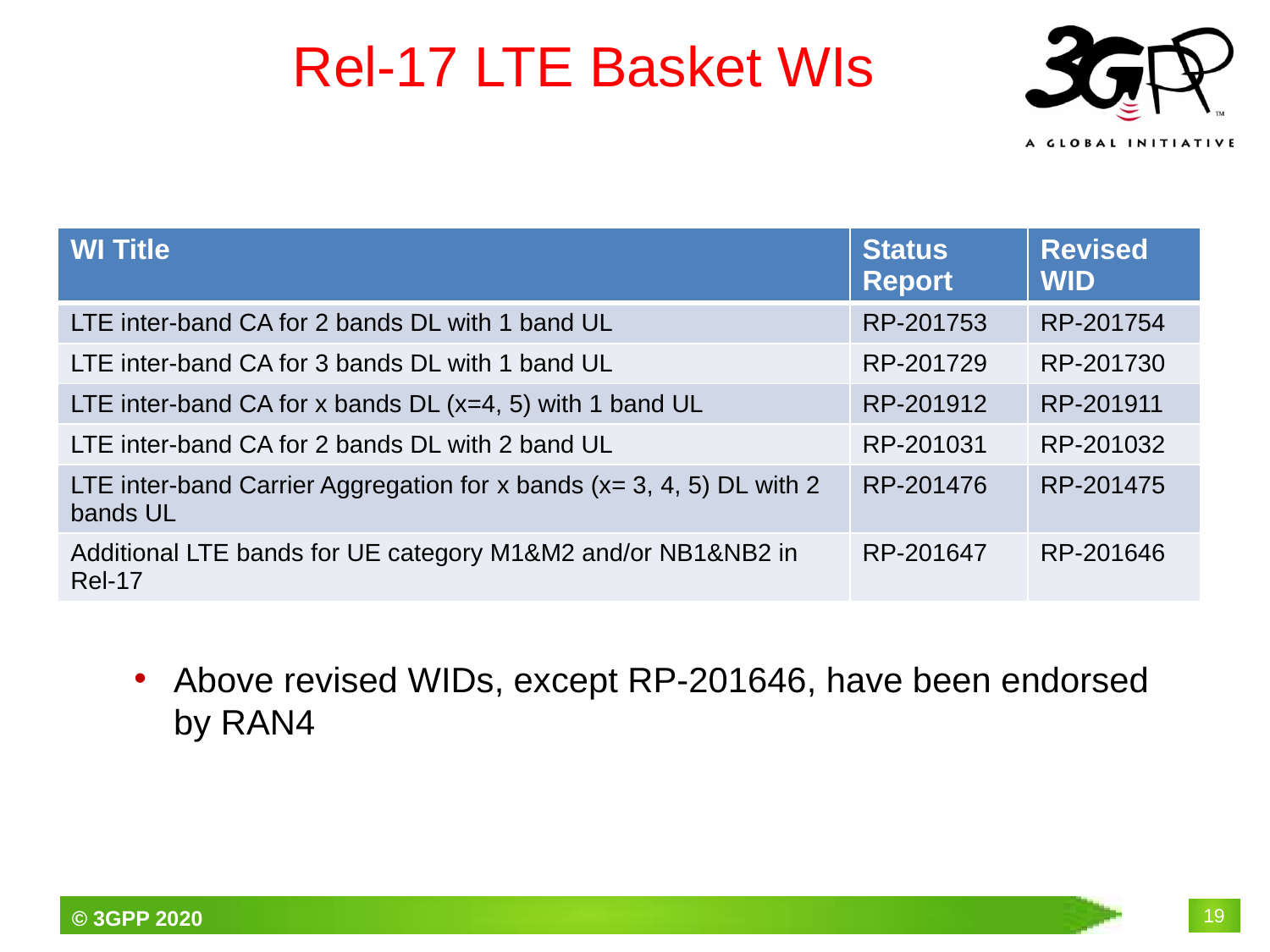

# Rel-17 LTE Basket WIs

Above revised WIDs, except RP-201646, have been endorsed by RAN4

| WI Title | Status Report | Revised WID |
| --- | --- | --- |
| LTE inter-band CA for 2 bands DL with 1 band UL | RP-201753 | RP-201754 |
| LTE inter-band CA for 3 bands DL with 1 band UL | RP-201729 | RP-201730 |
| LTE inter-band CA for x bands DL (x=4, 5) with 1 band UL | RP-201912 | RP-201911 |
| LTE inter-band CA for 2 bands DL with 2 band UL | RP-201031 | RP-201032 |
| LTE inter-band Carrier Aggregation for x bands (x= 3, 4, 5) DL with 2 bands UL | RP-201476 | RP-201475 |
| Additional LTE bands for UE category M1&M2 and/or NB1&NB2 in Rel-17 | RP-201647 | RP-201646 |
19